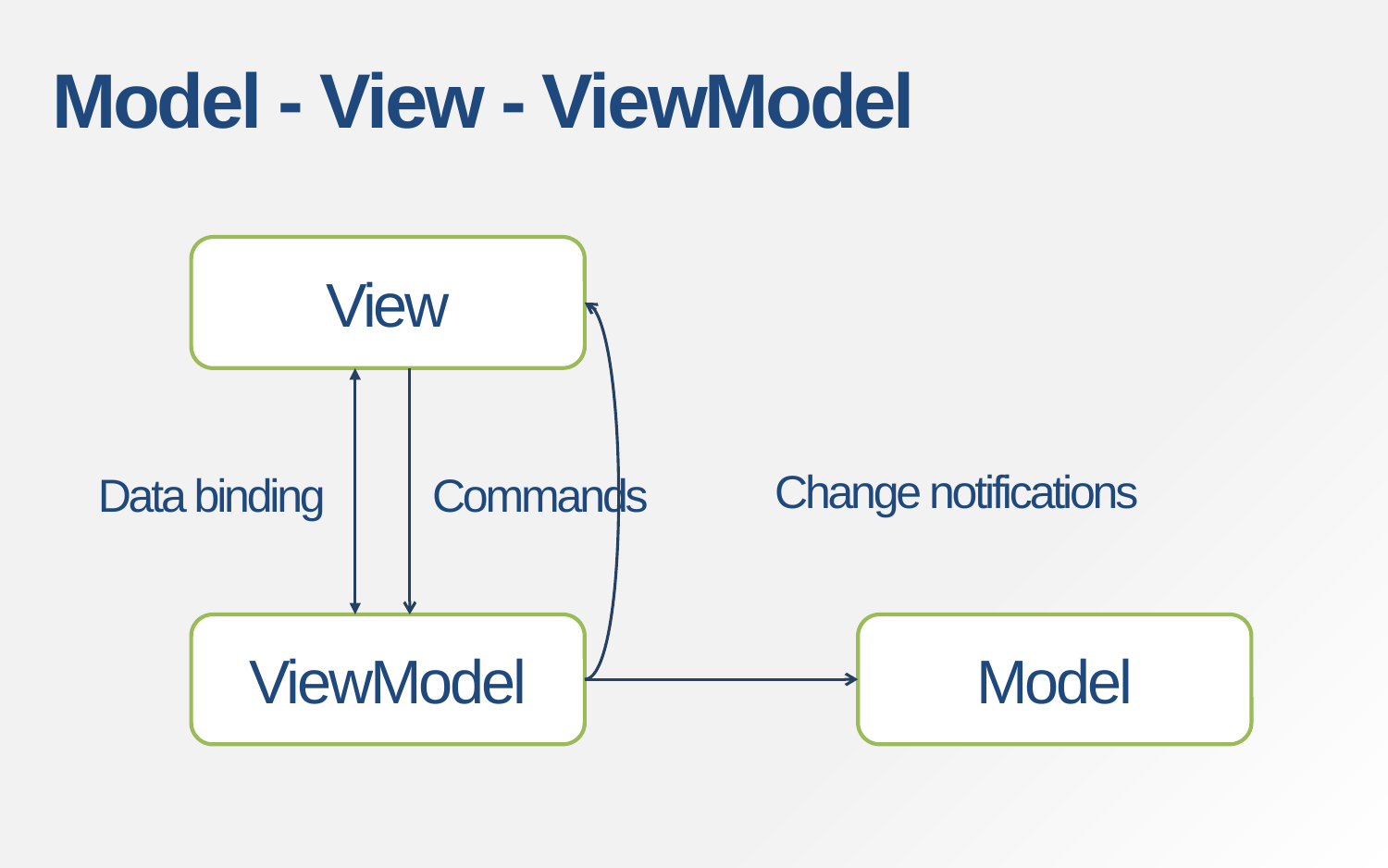

# Model - View - ViewModel
View
Change notifications
Data binding
Commands
ViewModel
Model